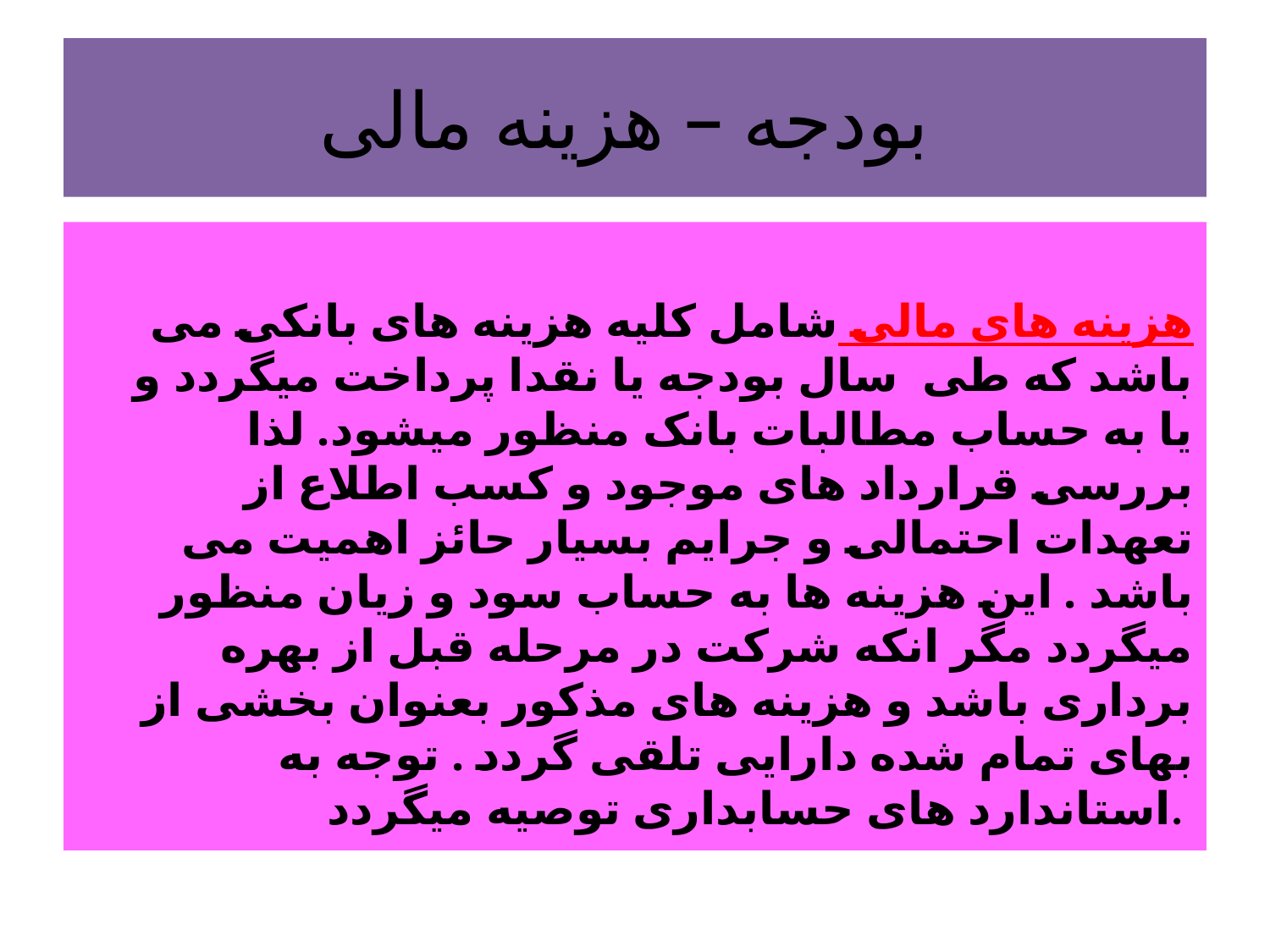

# بودجه – هزینه مالی

هزینه های مالی شامل کلیه هزینه های بانکی می باشد که طی  سال بودجه یا نقدا پرداخت میگردد و یا به حساب مطالبات بانک منظور میشود. لذا بررسی قرارداد های موجود و کسب اطلاع از تعهدات احتمالی و جرایم بسیار حائز اهمیت می باشد . این هزینه ها به حساب سود و زیان منظور میگردد مگر انکه شرکت در مرحله قبل از بهره برداری باشد و هزینه های مذکور بعنوان بخشی از بهای تمام شده دارایی تلقی گردد . توجه به استاندارد های حسابداری توصیه میگردد.